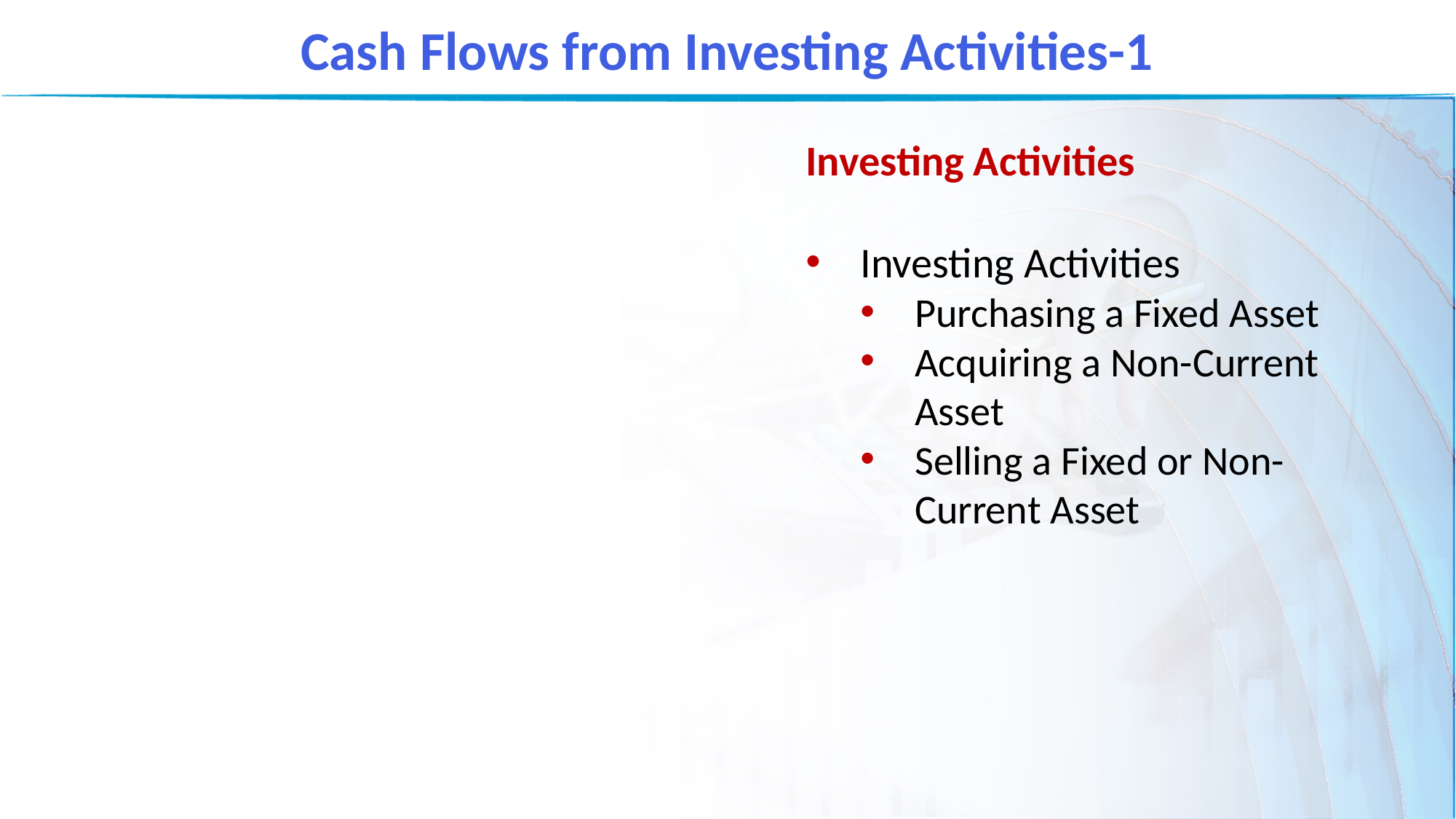

Cash Flows from Investing Activities-1
Investing Activities

Investing Activities
Purchasing a Fixed Asset
Acquiring a Non-Current Asset
Selling a Fixed or Non-Current Asset